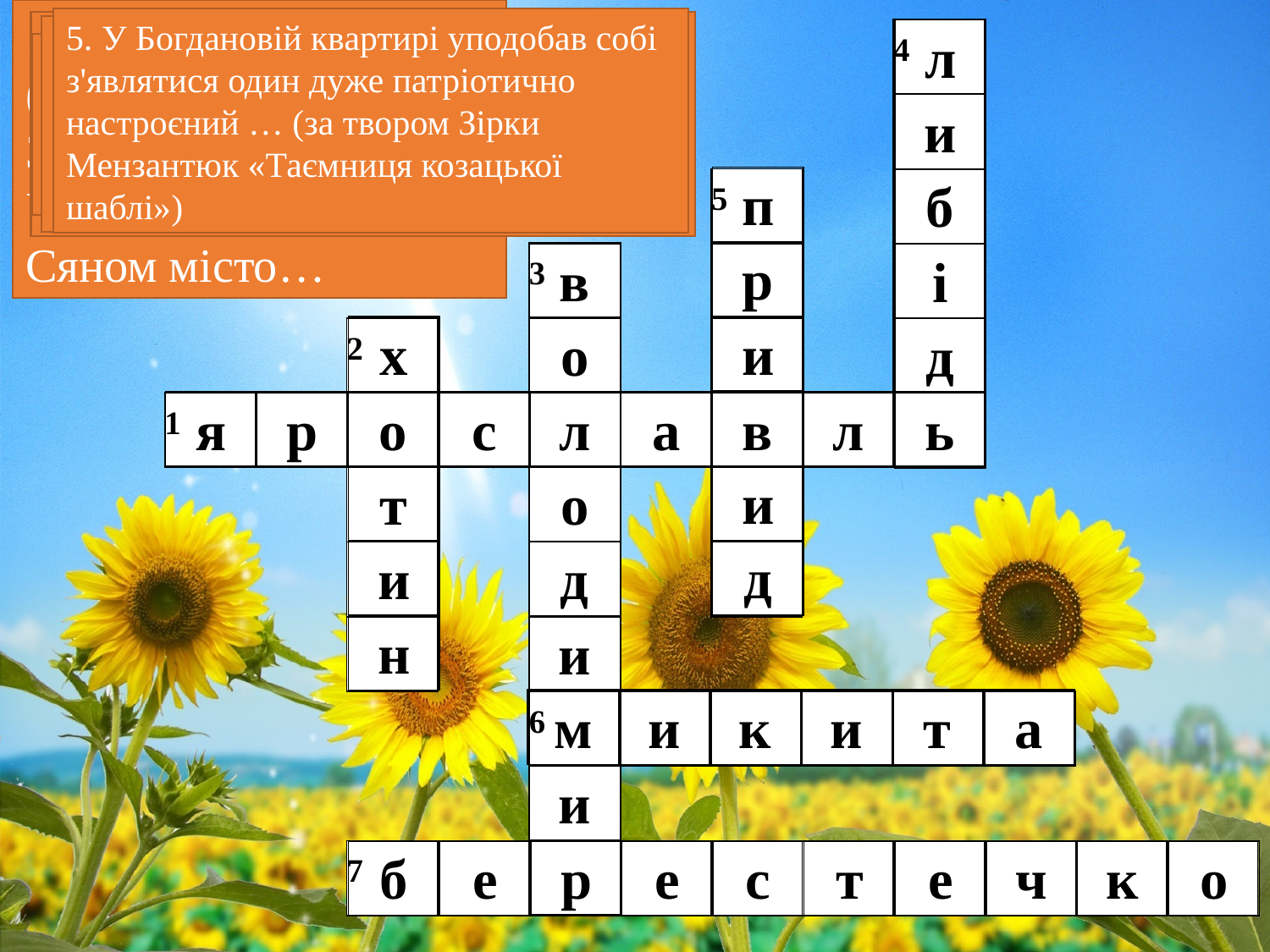

1. Ярослав Мудрий (Олександр Олесь. Збірка «Княжа Україна») збудував над Сяном місто…
5. У Богдановій квартирі уподобав собі з'являтися один дуже патріотично настроєний … (за твором Зірки Мензантюк «Таємниця козацької шаблі»)
6. Слова «Князь довідавсь, твій син неймовірну силу має, що в державі він один Ката-Змія подолає» характеризують головного героя драми-казки  О. Олеся. Його ім’я…..
7. Про яке місто говорить мати Наталки на початку повісті: «Кожен порядний українець має побувати в ...» (за твором Зірки Мензантюк «Таємниця козацької шаблі»)
4. І були три брати: одному ім’я Кий, а другому – Щек, а третьому – Хорив, а сестра в них була …
|  |  |  |  |  |  |  |  | 4 |  |  |  |
| --- | --- | --- | --- | --- | --- | --- | --- | --- | --- | --- | --- |
|  |  |  |  |  |  |  |  |  |  |  |  |
|  |  |  |  |  |  | 5 |  |  |  |  |  |
|  |  |  |  | 3 |  |  |  |  |  |  |  |
|  |  | 2 |  |  |  |  |  |  |  |  |  |
| 1 |  |  |  |  |  |  |  |  |  |  |  |
|  |  |  |  |  |  |  |  |  |  |  |  |
|  |  |  |  |  |  |  |  |  |  |  |  |
|  |  |  |  |  |  |  |  |  |  |  |  |
|  |  |  |  | 6 |  |  |  |  |  |  |  |
|  |  |  |  |  |  |  |  |  |  |  |  |
|  |  | 7 |  |  |  |  |  |  |  |  |  |
| л |
| --- |
| и |
| б |
| і |
| д |
|  |
2. Місто, де нарешті було знайдено старовинну шаблю називається… (за твором Зірки Мензантюк «Таємниця козацької шаблі»)
3. «Валити ідолів» (літописна оповідь «Володимир вибирає віру» наказав князь…
| п |
| --- |
| р |
| и |
|  |
| и |
| д |
| в |
| --- |
| о |
|  |
| о |
| д |
| и |
|  |
| и |
|  |
| х |
| --- |
|  |
| т |
| и |
| н |
| я | р | о | с | л | а | в | л | ь |
| --- | --- | --- | --- | --- | --- | --- | --- | --- |
| м | и | к | и | т | а |
| --- | --- | --- | --- | --- | --- |
| б | е | р | е | с | т | е | ч | к | о |
| --- | --- | --- | --- | --- | --- | --- | --- | --- | --- |